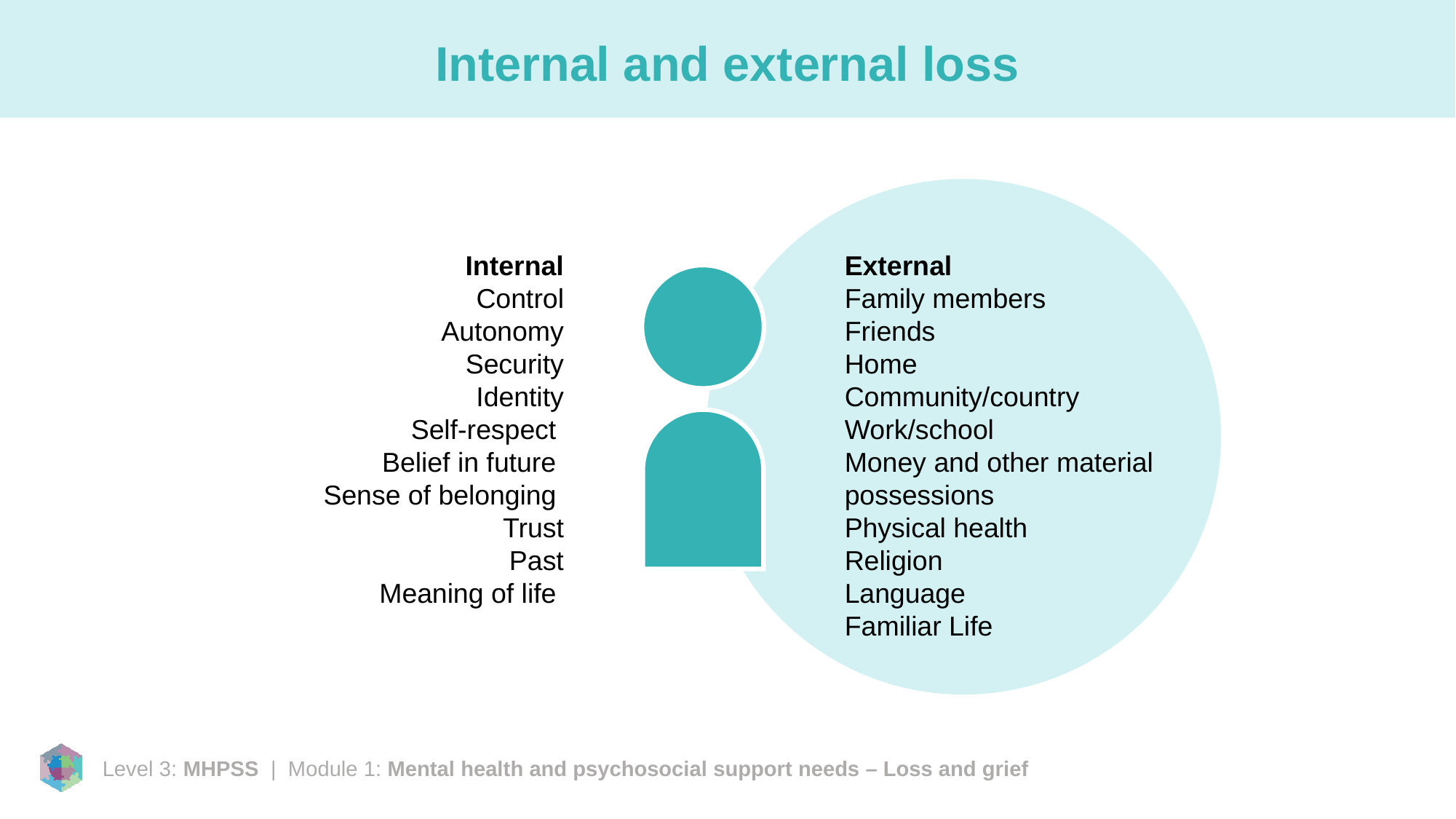

# Internal and external loss

Internal
Control
Autonomy
Security
Identity
Self-respect
Belief in future
Sense of belonging
Trust
Past
Meaning of life
External
Family members
Friends
Home
Community/country
Work/school
Money and other material possessions
Physical health
Religion
Language
Familiar Life